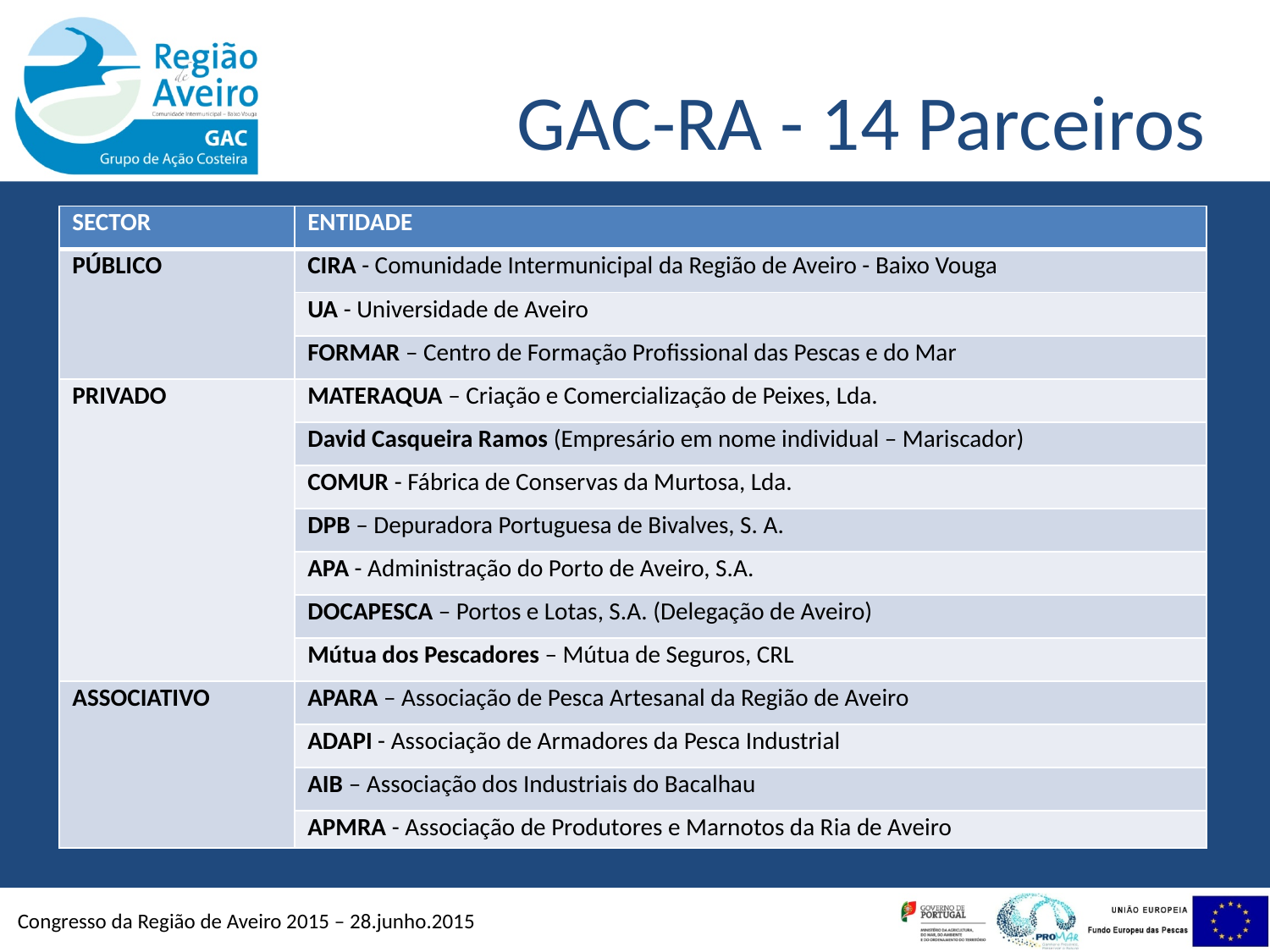

# GAC-RA - 14 Parceiros
| SECTOR | ENTIDADE |
| --- | --- |
| PÚBLICO | CIRA - Comunidade Intermunicipal da Região de Aveiro - Baixo Vouga |
|  | UA - Universidade de Aveiro |
|  | FORMAR – Centro de Formação Profissional das Pescas e do Mar |
| PRIVADO | MATERAQUA – Criação e Comercialização de Peixes, Lda. |
|  | David Casqueira Ramos (Empresário em nome individual – Mariscador) |
|  | COMUR - Fábrica de Conservas da Murtosa, Lda. |
|  | DPB – Depuradora Portuguesa de Bivalves, S. A. |
|  | APA - Administração do Porto de Aveiro, S.A. |
|  | DOCAPESCA – Portos e Lotas, S.A. (Delegação de Aveiro) |
|  | Mútua dos Pescadores – Mútua de Seguros, CRL |
| ASSOCIATIVO | APARA – Associação de Pesca Artesanal da Região de Aveiro |
|  | ADAPI - Associação de Armadores da Pesca Industrial |
|  | AIB – Associação dos Industriais do Bacalhau |
|  | APMRA - Associação de Produtores e Marnotos da Ria de Aveiro |
Congresso da Região de Aveiro 2015 – 28.junho.2015